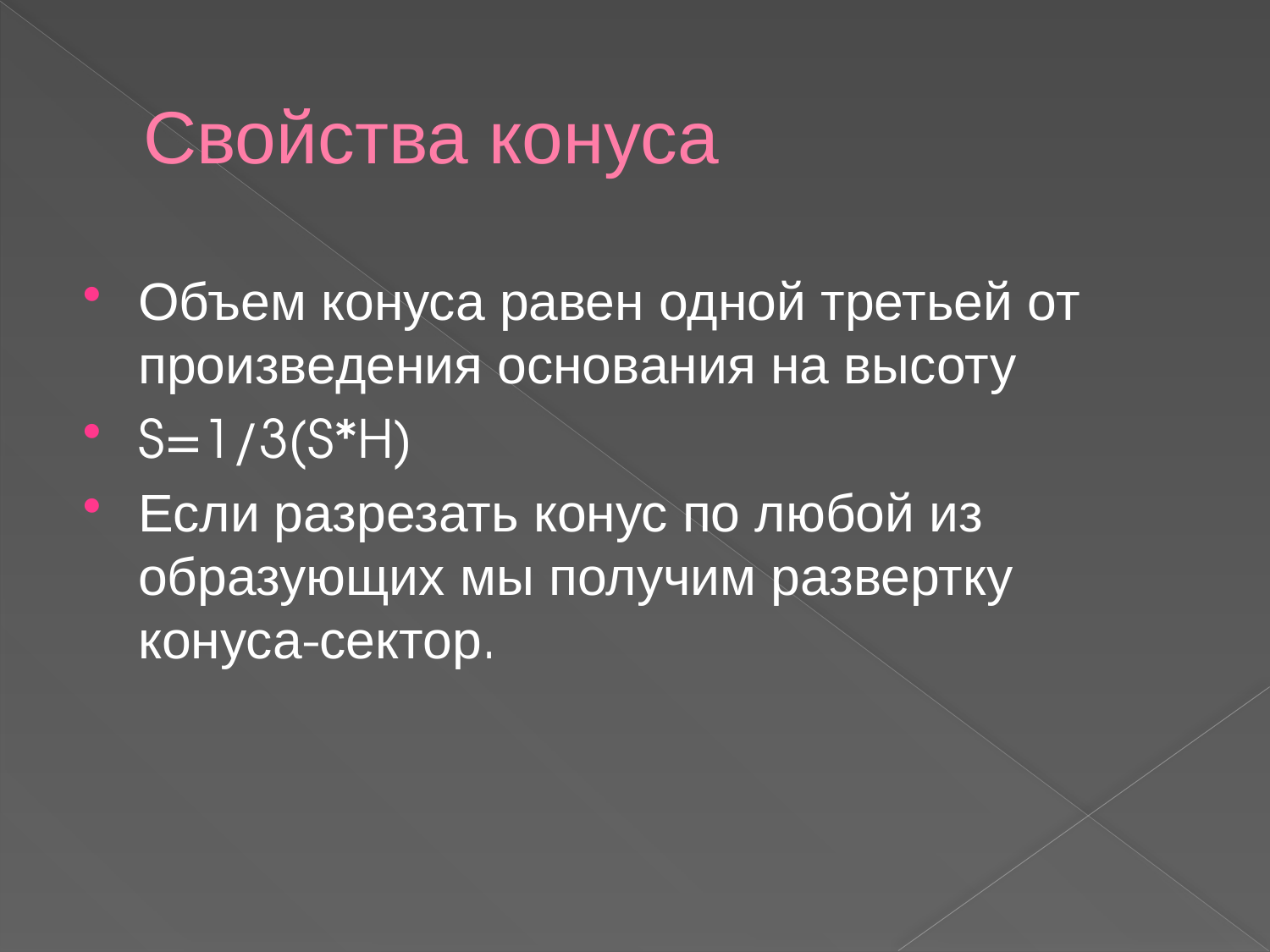

# Свойства конуса
Объем конуса равен одной третьей от произведения основания на высоту
S=1/3(S*H)
Если разрезать конус по любой из образующих мы получим развертку конуса-сектор.